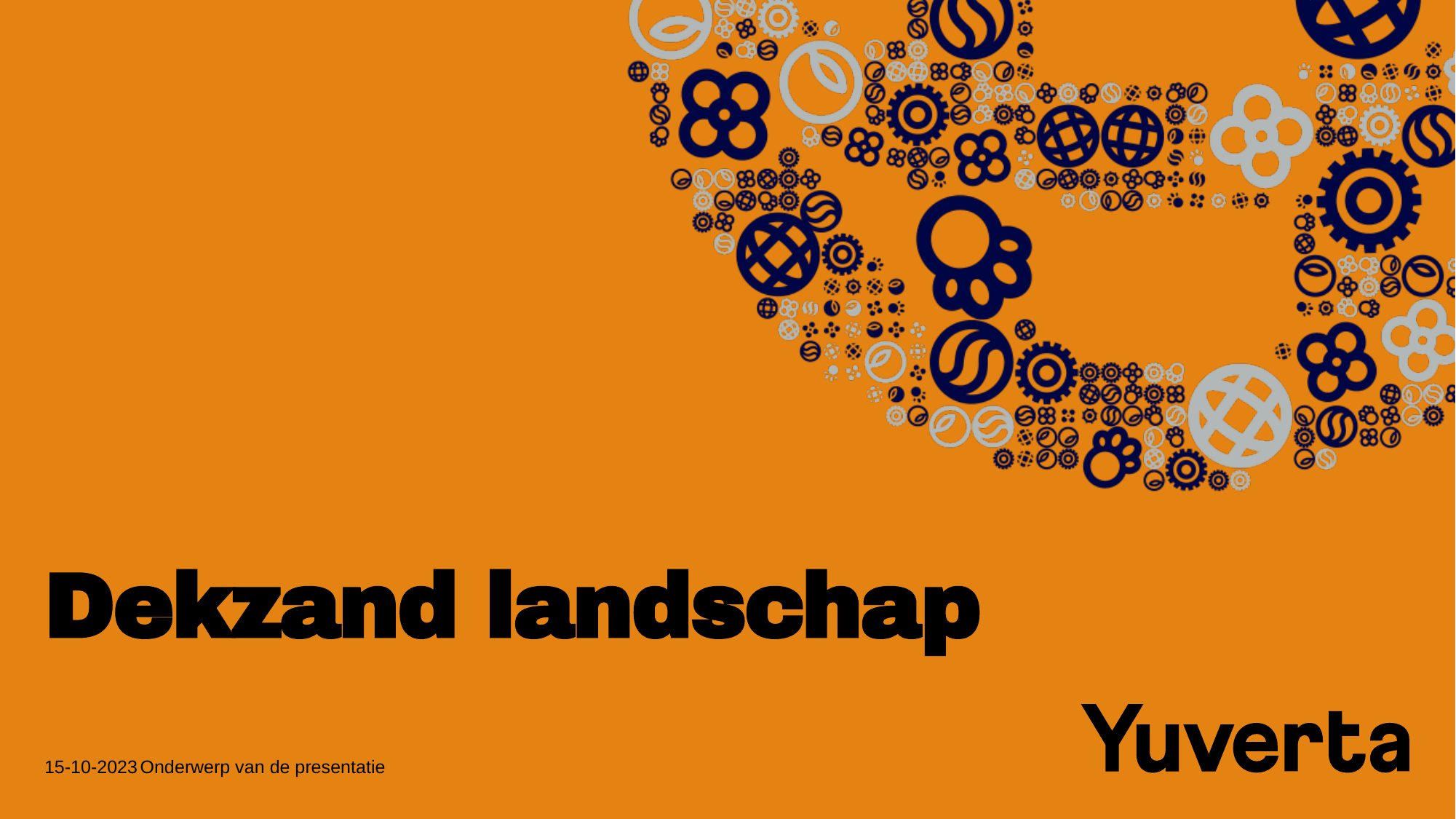

# Dekzand landschap
15-10-2023
Onderwerp van de presentatie
1